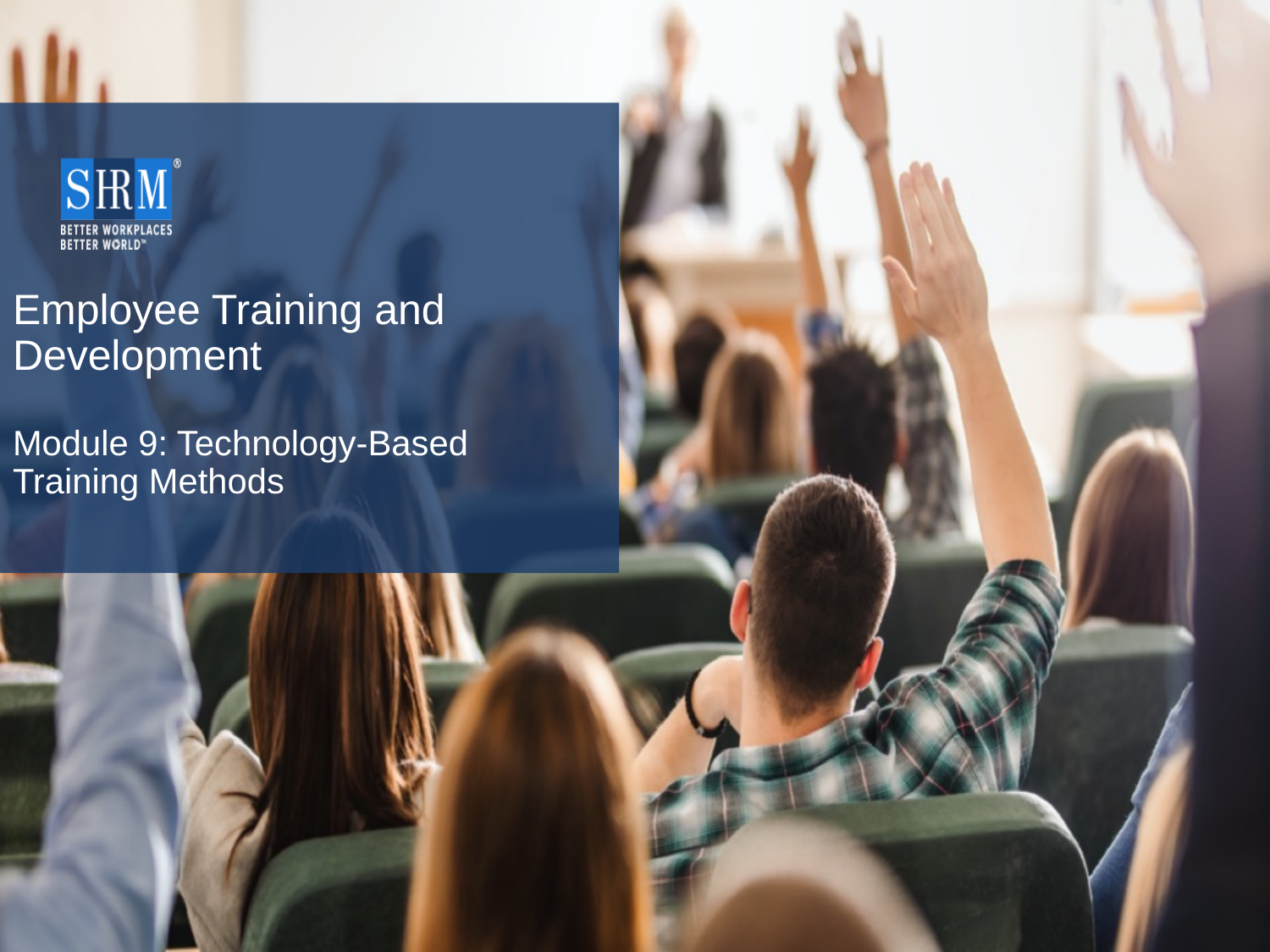

# Employee Training and Development Module 9: Technology-Based Training Methods